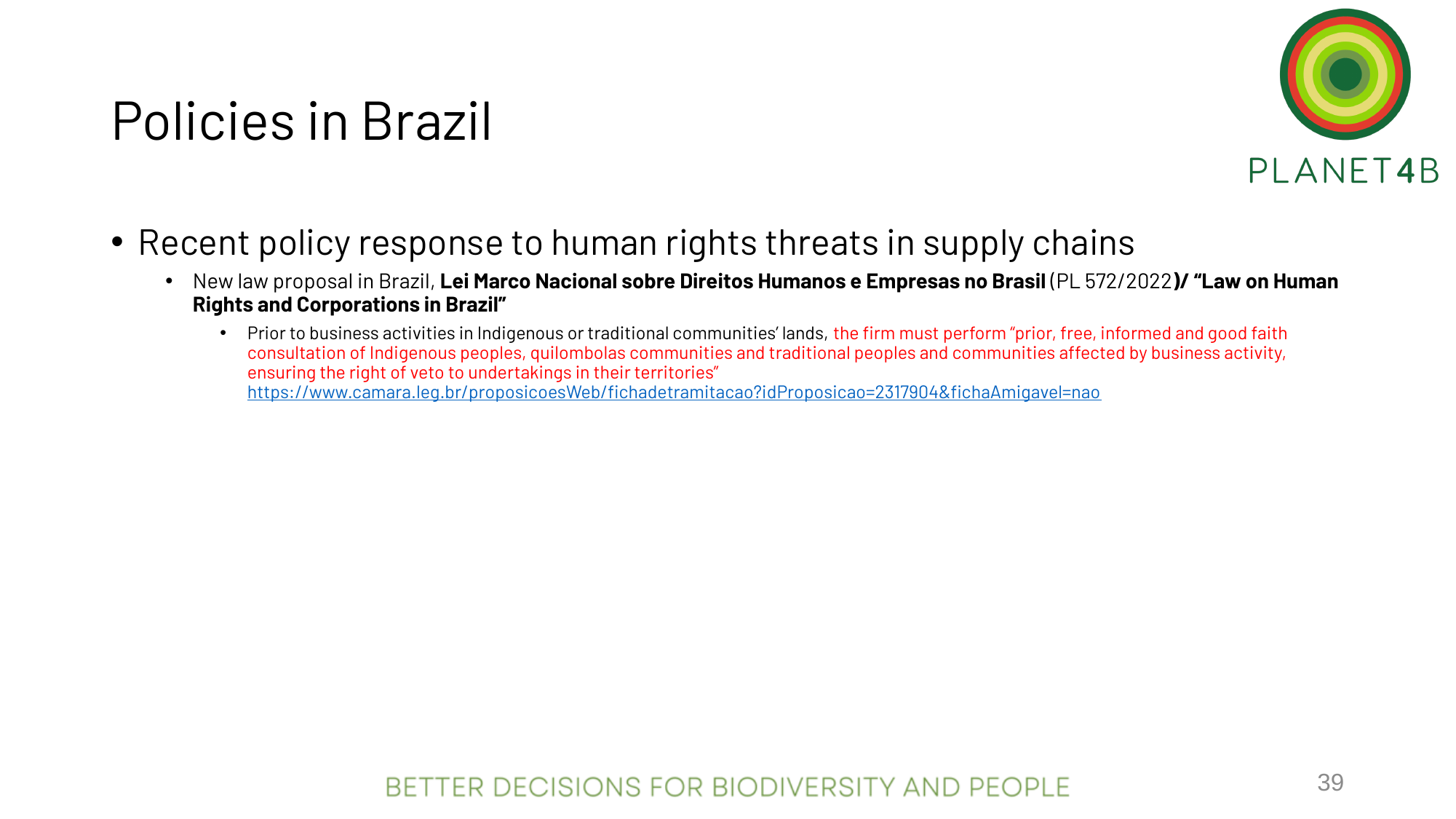

# Policies in Brazil
Recent policy response to human rights threats in supply chains
New law proposal in Brazil, Lei Marco Nacional sobre Direitos Humanos e Empresas no Brasil (PL 572/2022)/ “Law on Human Rights and Corporations in Brazil”
Prior to business activities in Indigenous or traditional communities’ lands, the firm must perform “prior, free, informed and good faith consultation of Indigenous peoples, quilombolas communities and traditional peoples and communities affected by business activity, ensuring the right of veto to undertakings in their territories” https://www.camara.leg.br/proposicoesWeb/fichadetramitacao?idProposicao=2317904&fichaAmigavel=nao

39